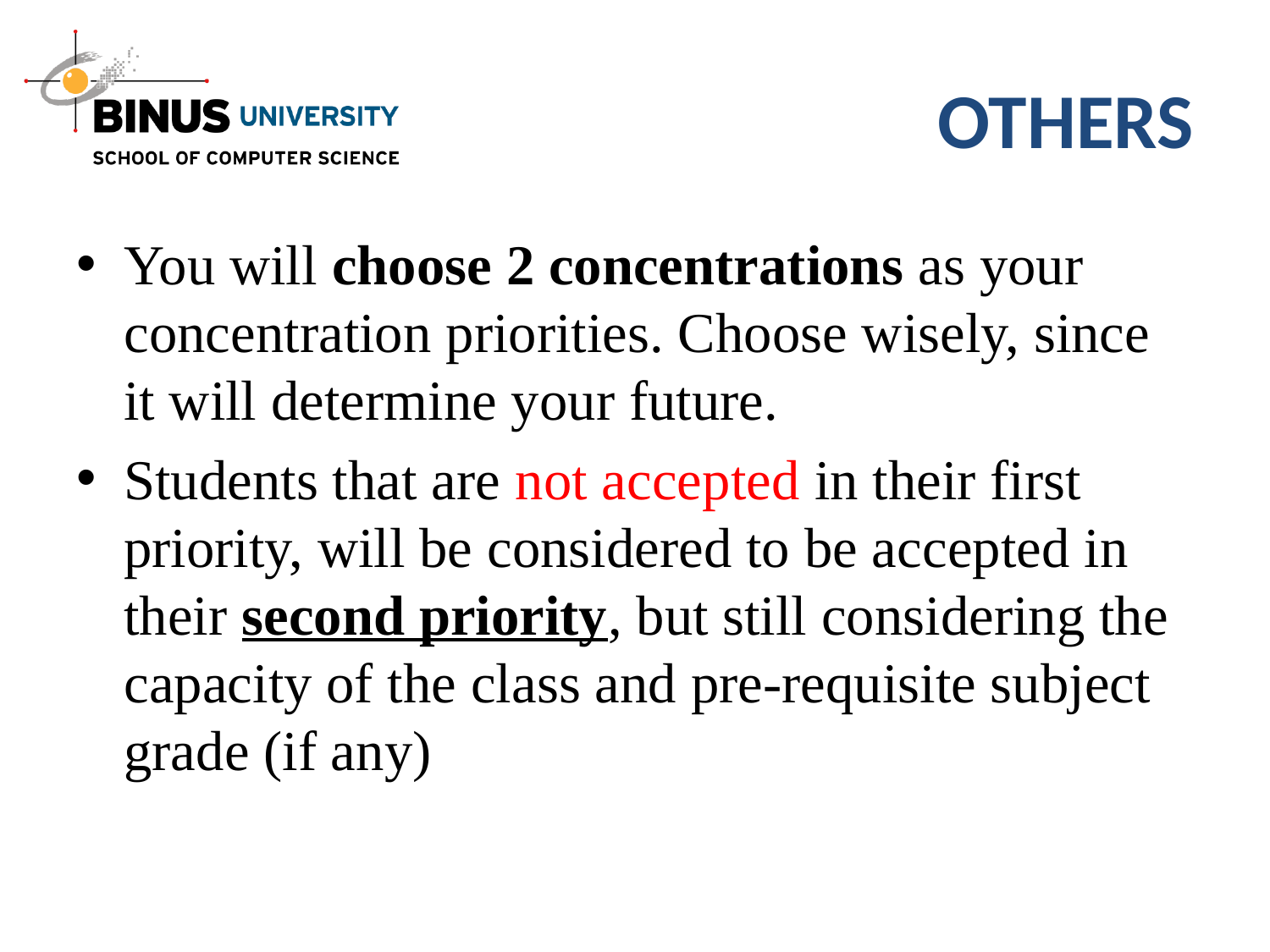

# Others
You will choose 2 concentrations as your concentration priorities. Choose wisely, since it will determine your future.
Students that are not accepted in their first priority, will be considered to be accepted in their second priority, but still considering the capacity of the class and pre-requisite subject grade (if any)